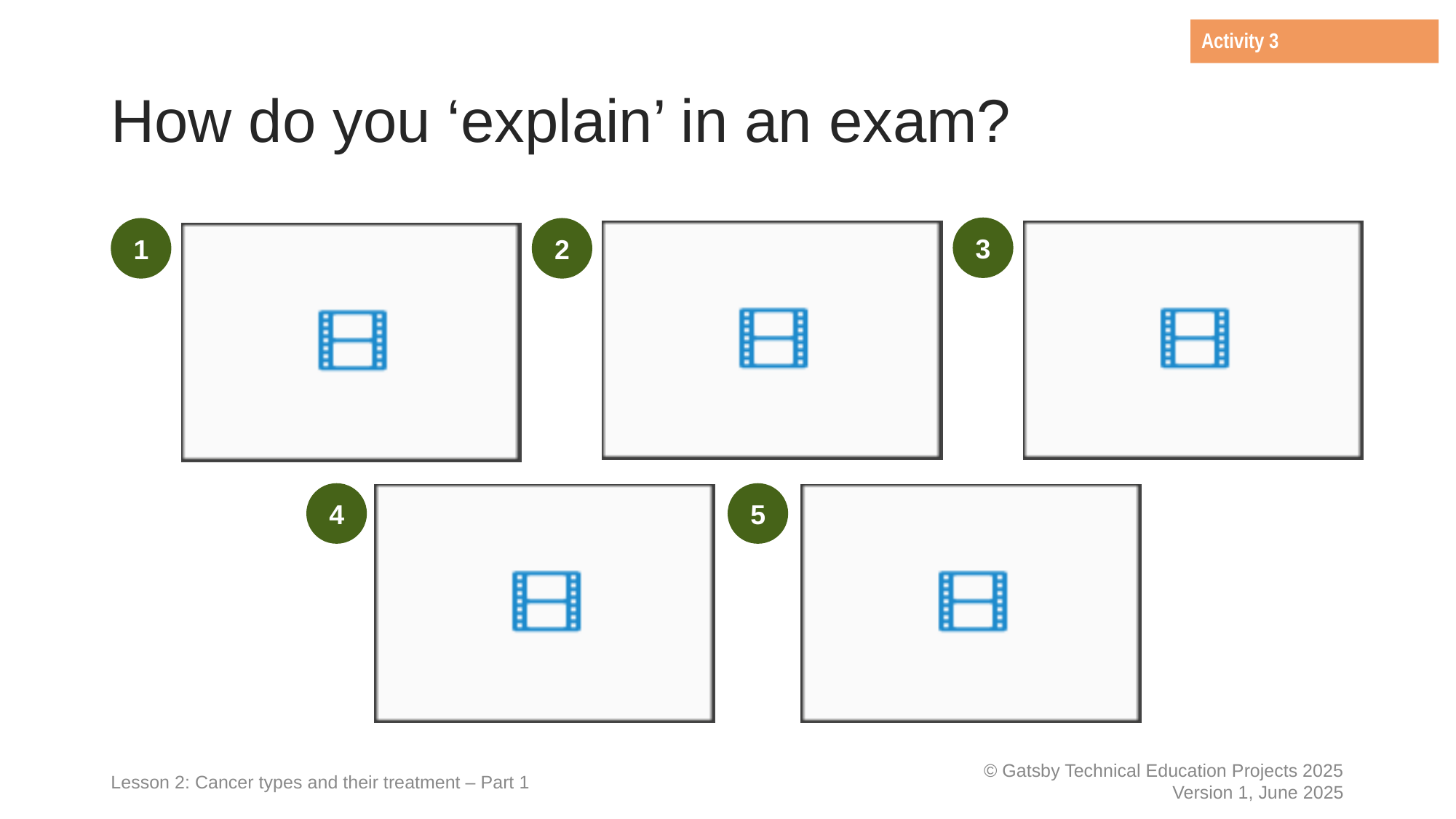

Activity 3
# How do you ‘explain’ in an exam?
3
1
2
How do you structure your writing?
Which facts do you need to introduce to support the explanation?
What vocabulary do you choose to use?
4
5
What examples illustrate your explanation?
How will you summarise, to ensure you have answered the question?
Lesson 2: Cancer types and their treatment – Part 1